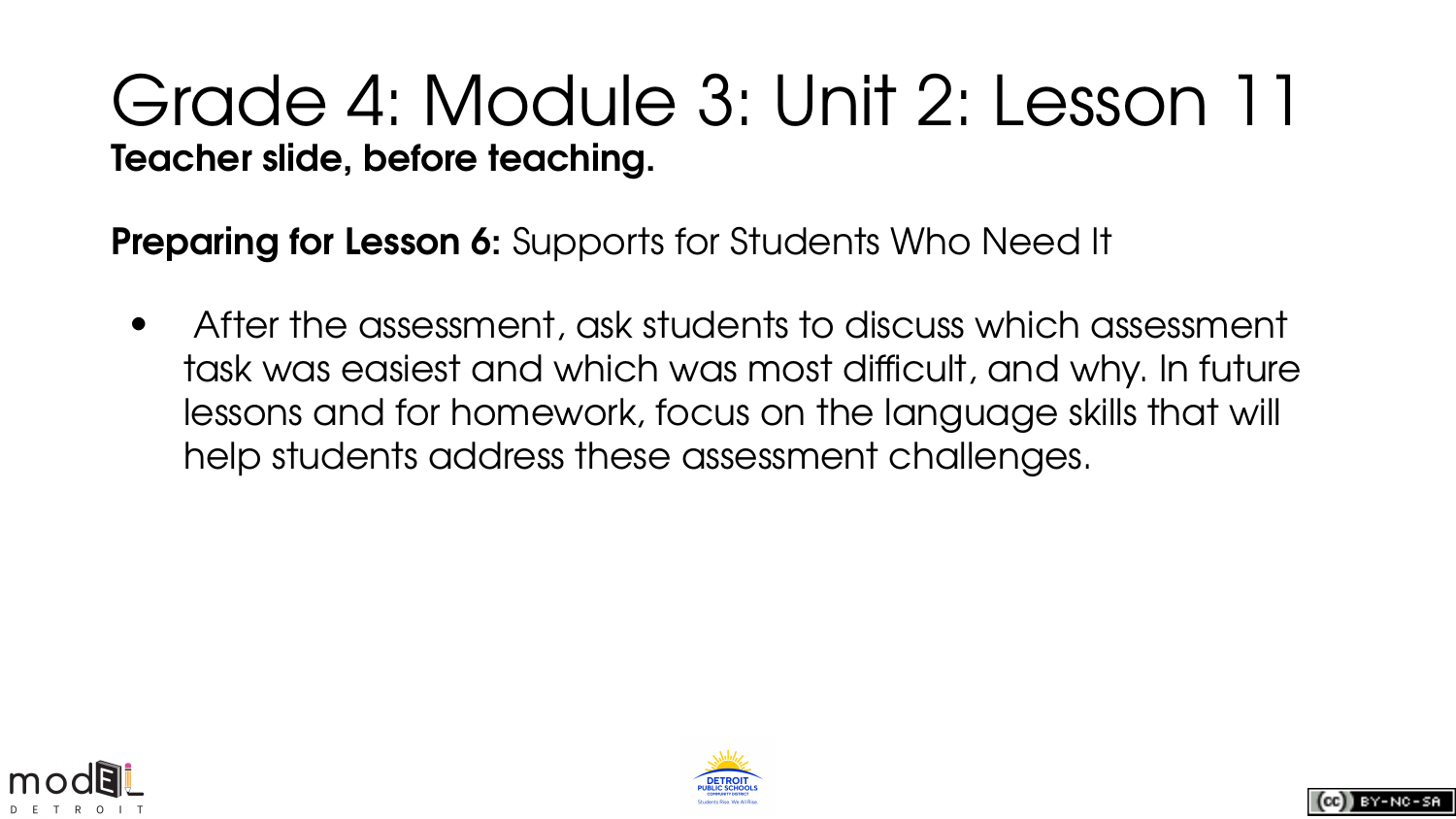

# Grade 4: Module 3: Unit 2: Lesson 11
Teacher slide, before teaching.
Preparing for Lesson 6: Supports for Students Who Need It

 After the assessment, ask students to discuss which assessment task was easiest and which was most difficult, and why. In future lessons and for homework, focus on the language skills that will help students address these assessment challenges.